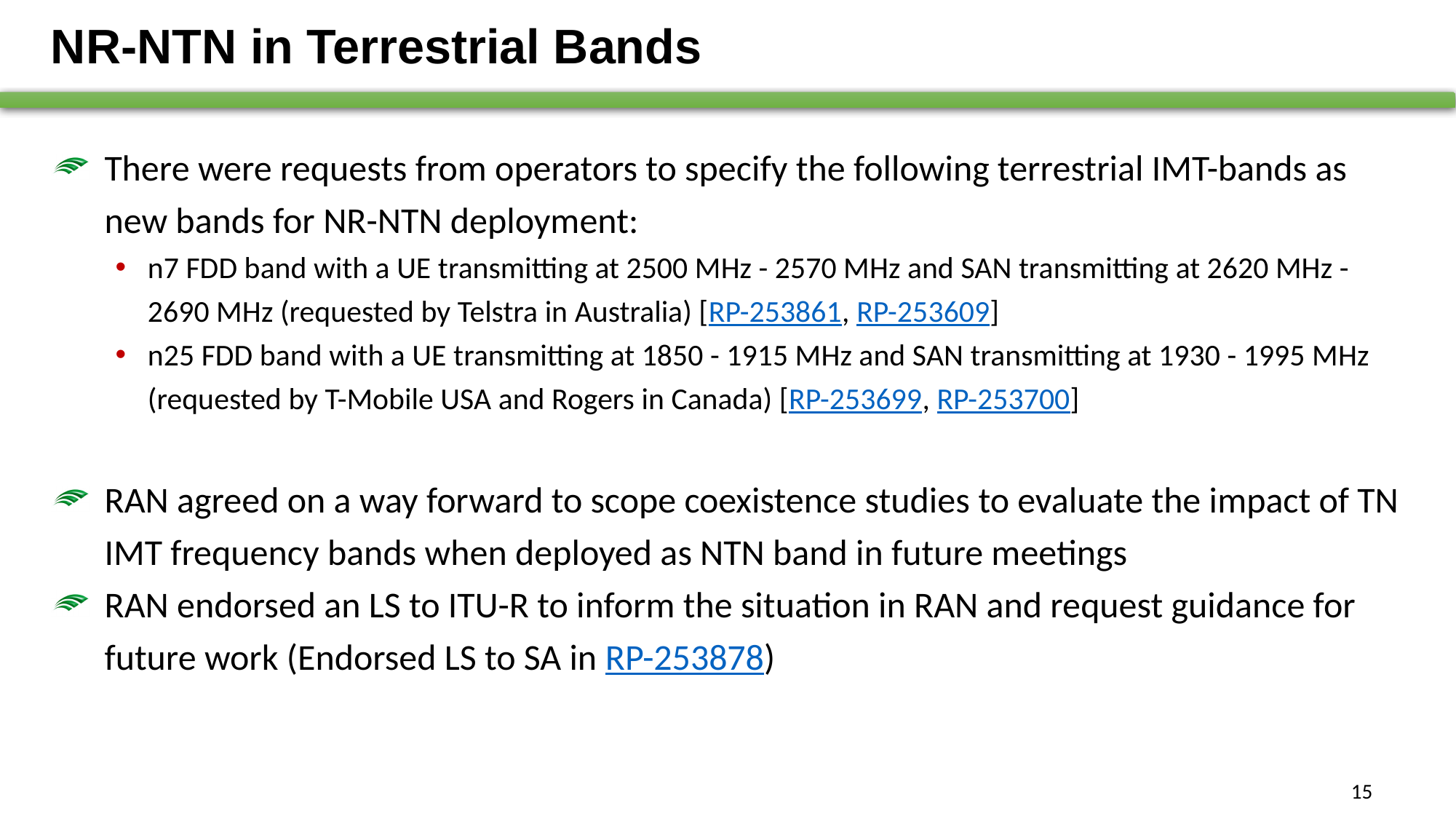

# NR-NTN in Terrestrial Bands
There were requests from operators to specify the following terrestrial IMT-bands as new bands for NR-NTN deployment:
n7 FDD band with a UE transmitting at 2500 MHz - 2570 MHz and SAN transmitting at 2620 MHz - 2690 MHz (requested by Telstra in Australia) [RP-253861, RP-253609]
n25 FDD band with a UE transmitting at 1850 - 1915 MHz and SAN transmitting at 1930 - 1995 MHz (requested by T-Mobile USA and Rogers in Canada) [RP-253699, RP-253700]

RAN agreed on a way forward to scope coexistence studies to evaluate the impact of TN IMT frequency bands when deployed as NTN band in future meetings
RAN endorsed an LS to ITU-R to inform the situation in RAN and request guidance for future work (Endorsed LS to SA in RP-253878)